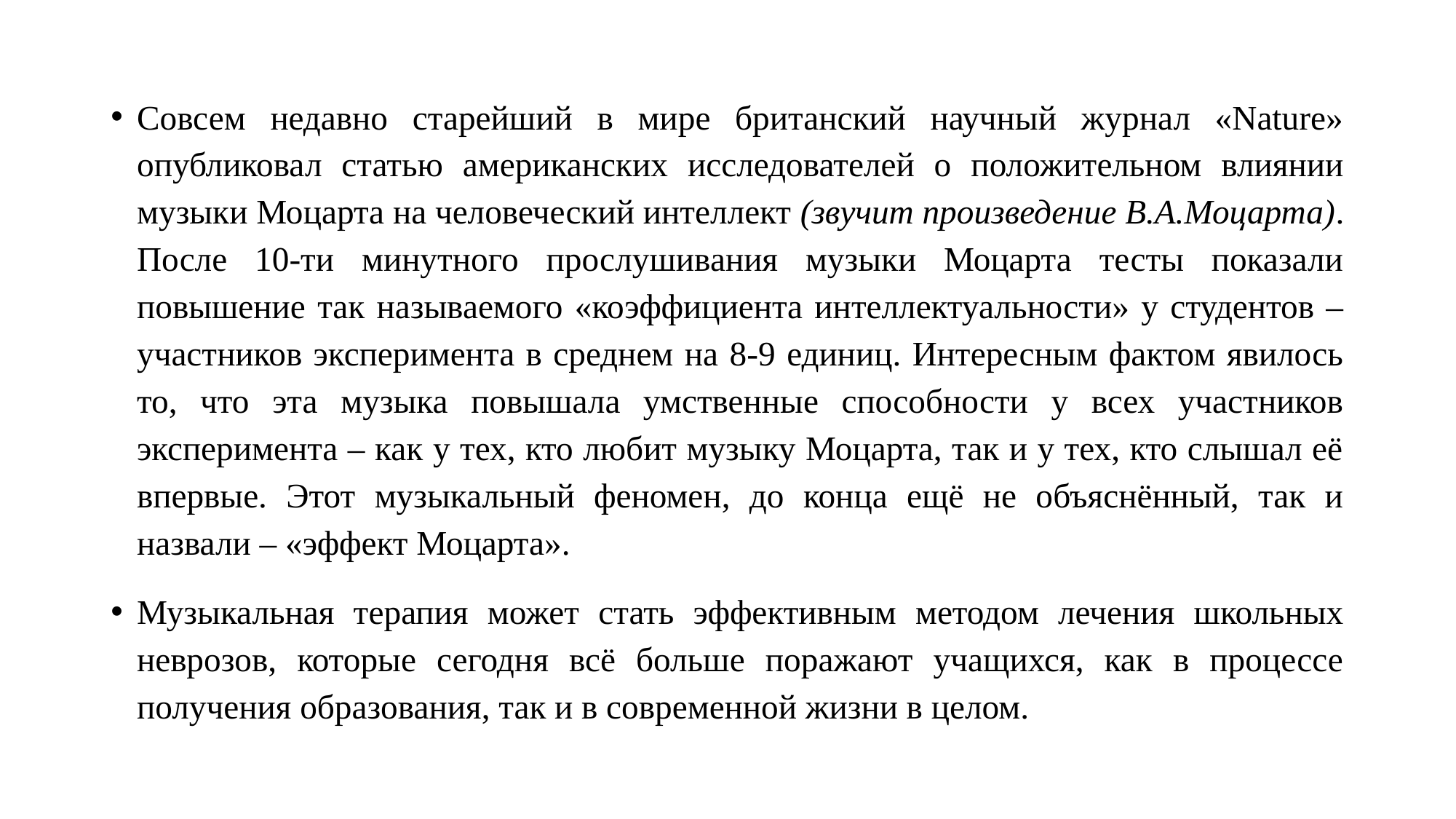

#
Совсем недавно старейший в мире британский научный журнал «Nature» опубликовал статью американских исследователей о положительном влиянии музыки Моцарта на человеческий интеллект (звучит произведение В.А.Моцарта). После 10-ти минутного прослушивания музыки Моцарта тесты показали повышение так называемого «коэффициента интеллектуальности» у студентов – участников эксперимента в среднем на 8-9 единиц. Интересным фактом явилось то, что эта музыка повышала умственные способности у всех участников эксперимента – как у тех, кто любит музыку Моцарта, так и у тех, кто слышал её впервые. Этот музыкальный феномен, до конца ещё не объяснённый, так и назвали – «эффект Моцарта».
Музыкальная терапия может стать эффективным методом лечения школьных неврозов, которые сегодня всё больше поражают учащихся, как в процессе получения образования, так и в современной жизни в целом.